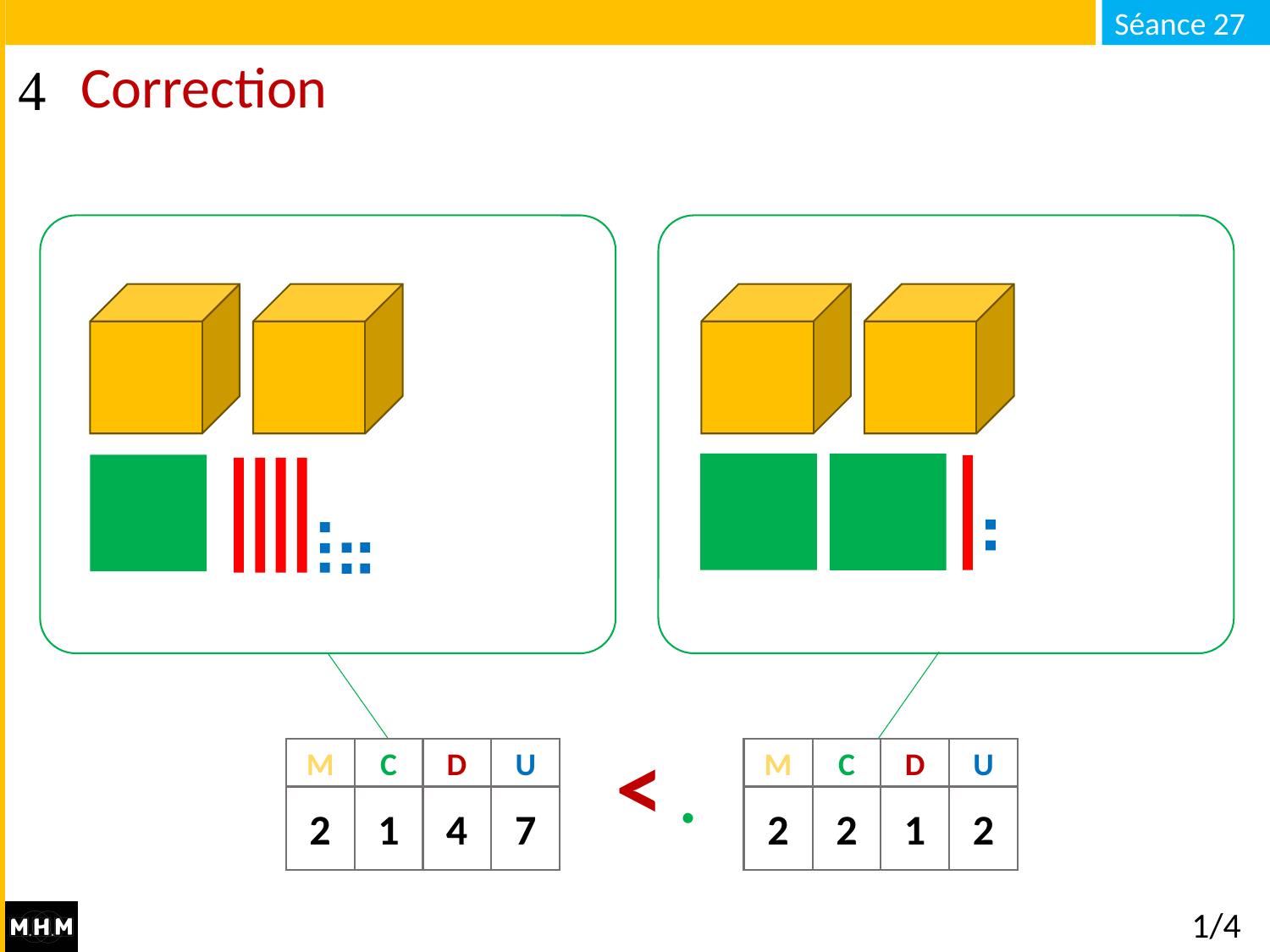

# Correction

<
…	    	 …	    	 …
M
C
D
U
2
1
4
7
M
C
D
U
2
2
1
2
1/4